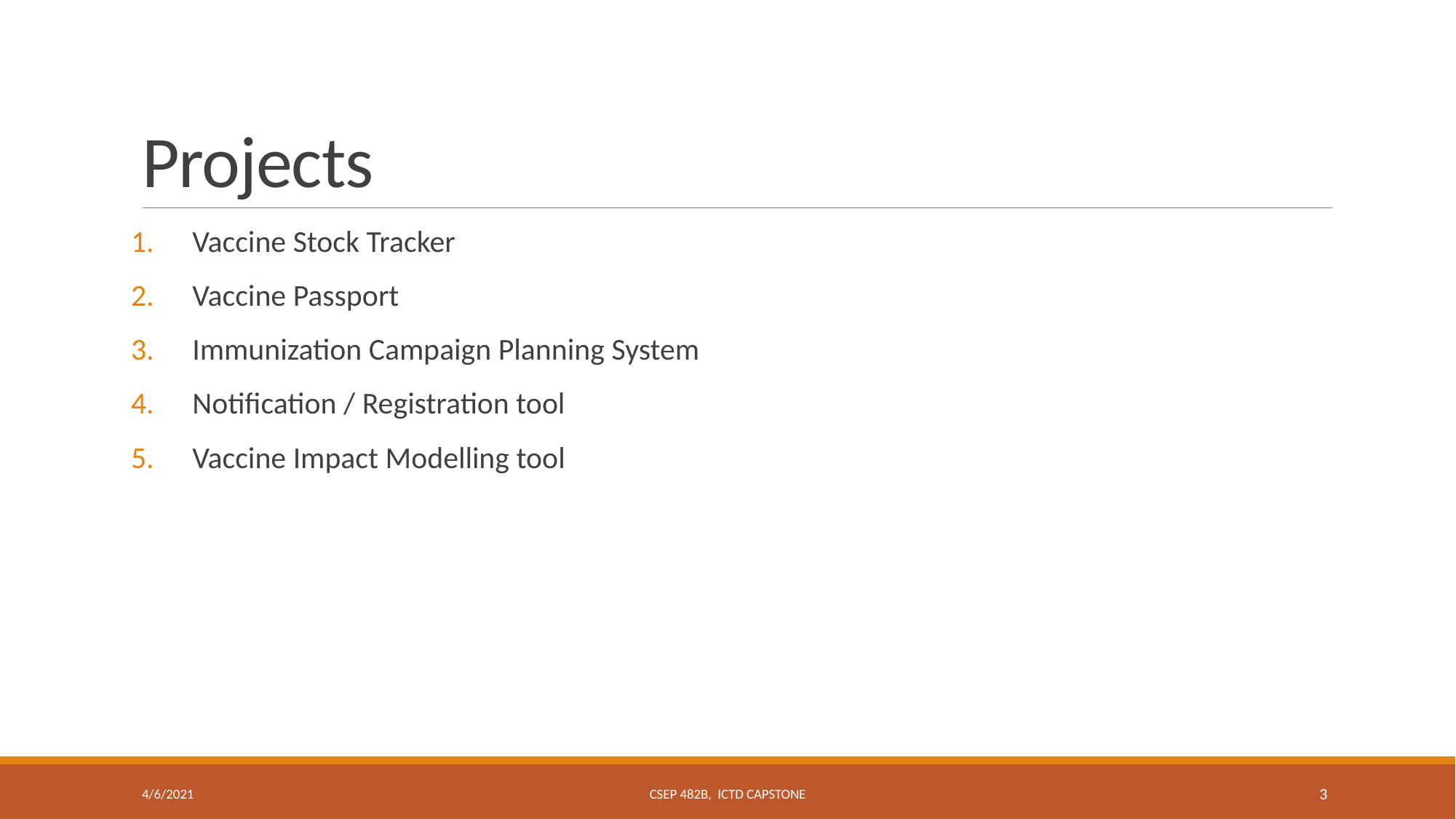

# Projects
Vaccine Stock Tracker
Vaccine Passport
Immunization Campaign Planning System
Notification / Registration tool
Vaccine Impact Modelling tool

4/6/2021
CSEP 482B,  ICTD Capstone
3